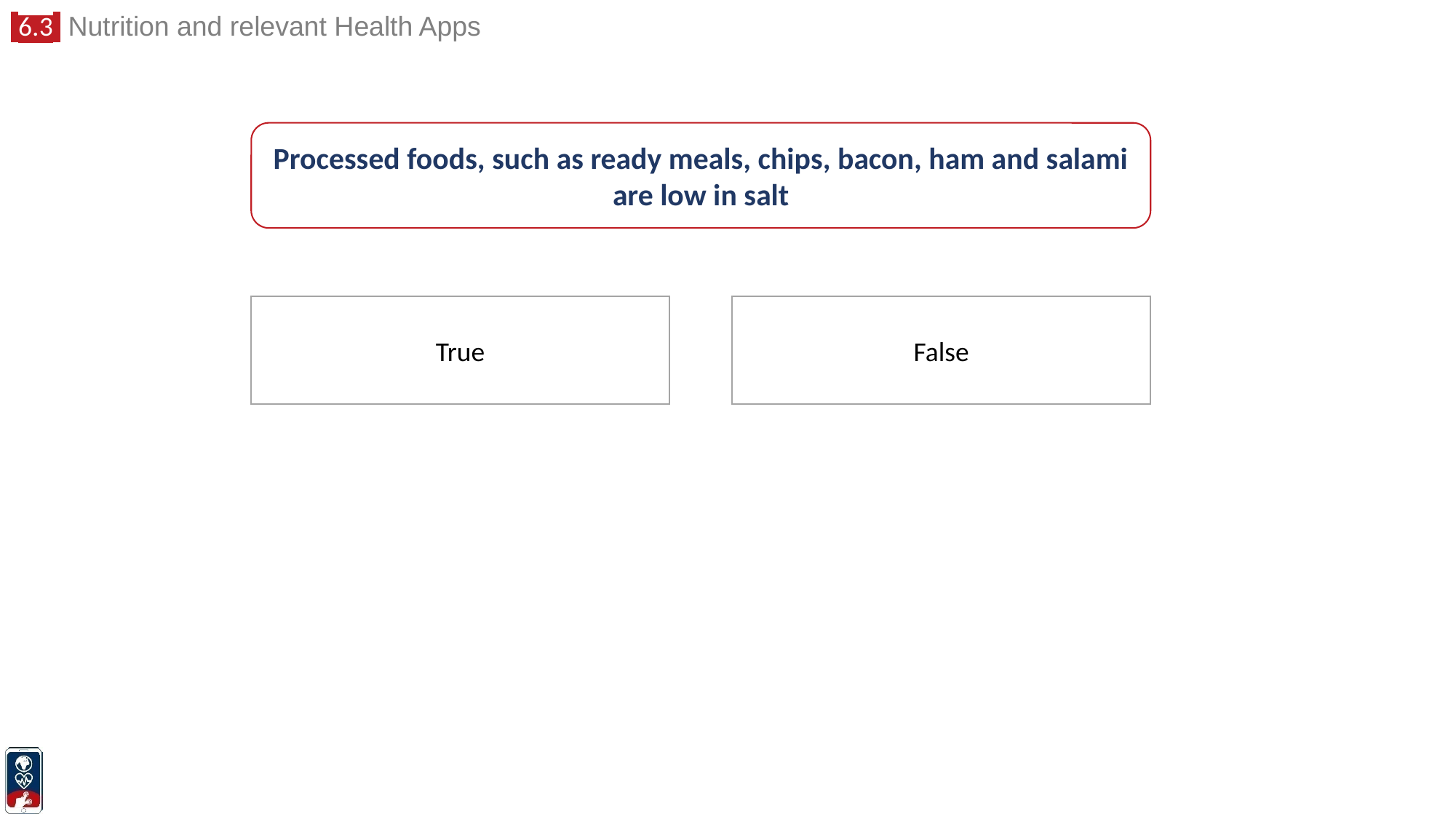

Processed foods, such as ready meals, chips, bacon, ham and salami are low in salt
False
True